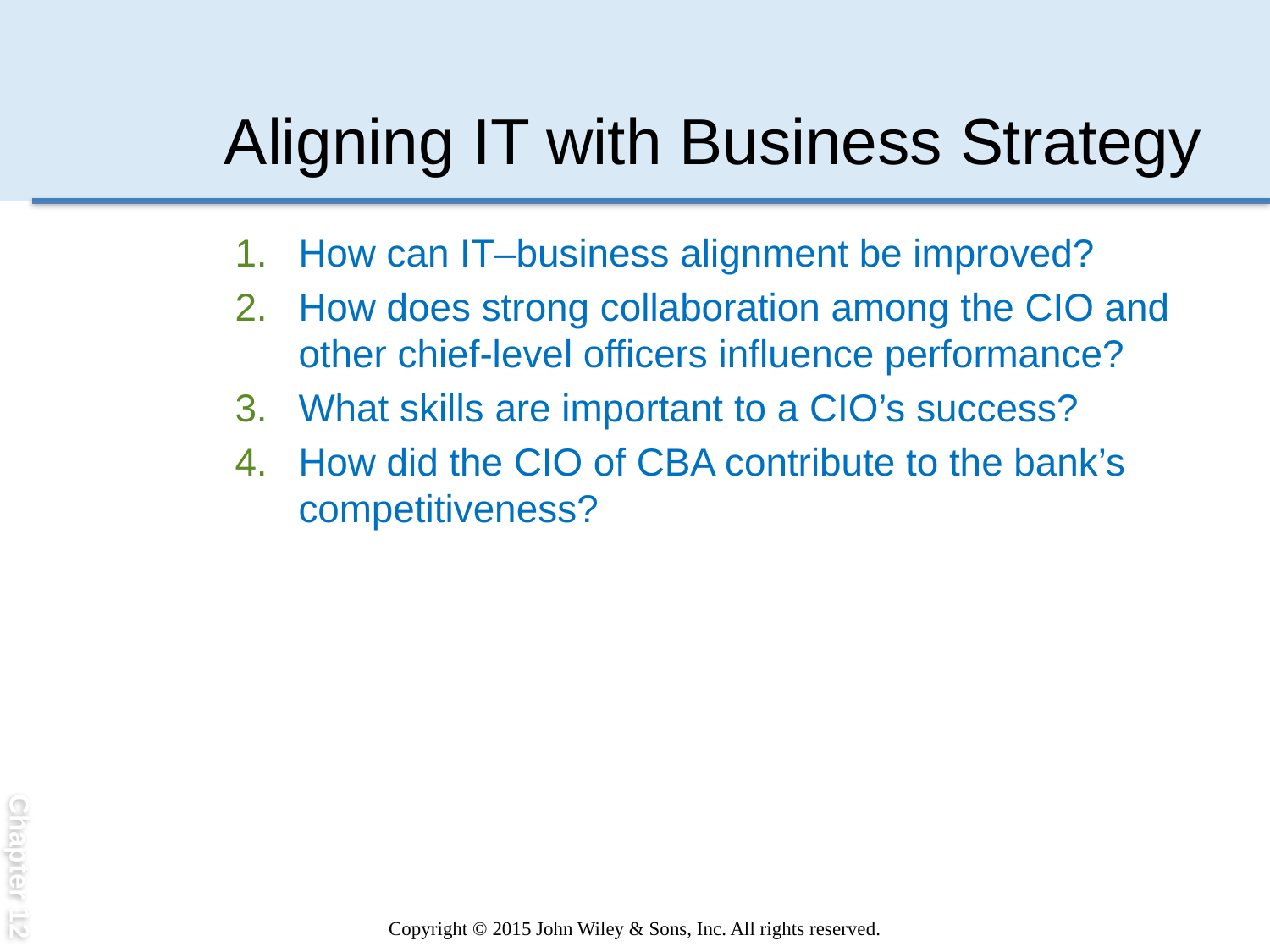

Chapter 12
Aligning IT with Business Strategy
How can IT–business alignment be improved?
How does strong collaboration among the CIO and other chief-level officers influence performance?
What skills are important to a CIO’s success?
How did the CIO of CBA contribute to the bank’s competitiveness?